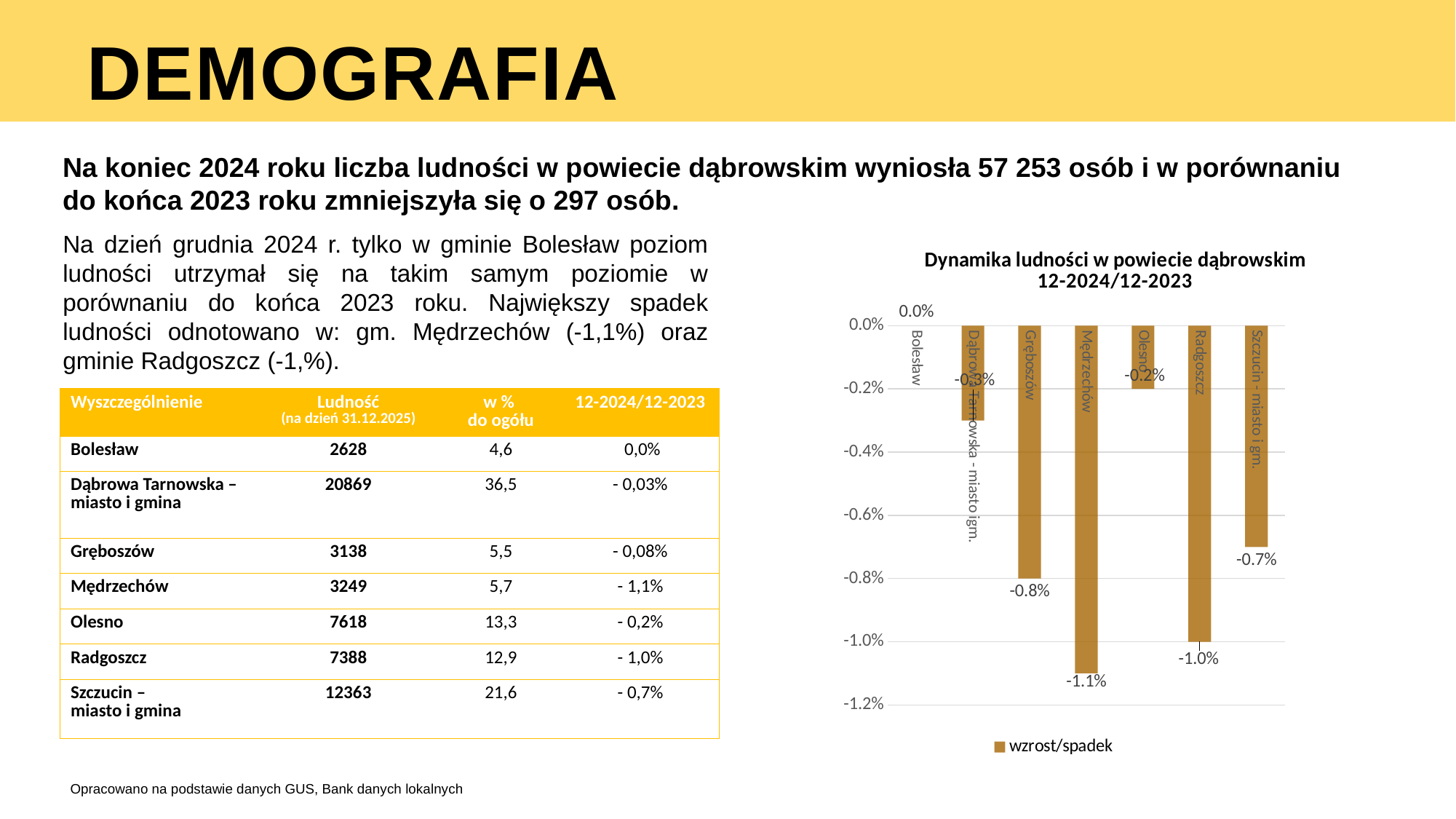

DEMOGRAFIA
Na koniec 2024 roku liczba ludności w powiecie dąbrowskim wyniosła 57 253 osób i w porównaniu do końca 2023 roku zmniejszyła się o 297 osób.
Na dzień grudnia 2024 r. tylko w gminie Bolesław poziom ludności utrzymał się na takim samym poziomie w porównaniu do końca 2023 roku. Największy spadek ludności odnotowano w: gm. Mędrzechów (-1,1%) oraz gminie Radgoszcz (-1,%).

### Chart: Dynamika ludności w powiecie dąbrowskim 12-2024/12-2023

| Category | wzrost/spadek |
|---|---|
| Bolesław | 0.0 |
| Dąbrowa Tarnowska - miasto igm. | -0.003 |
| Gręboszów | -0.008 |
| Mędrzechów | -0.011 |
| Olesno | -0.002 |
| Radgoszcz | -0.01 |
| Szczucin - miasto i gm. | -0.007 |
| Wyszczególnienie | Ludność (na dzień 31.12.2025) | w % do ogółu | 12-2024/12-2023 |
| --- | --- | --- | --- |
| Bolesław | 2628 | 4,6 | 0,0% |
| Dąbrowa Tarnowska – miasto i gmina | 20869 | 36,5 | - 0,03% |
| Gręboszów | 3138 | 5,5 | - 0,08% |
| Mędrzechów | 3249 | 5,7 | - 1,1% |
| Olesno | 7618 | 13,3 | - 0,2% |
| Radgoszcz | 7388 | 12,9 | - 1,0% |
| Szczucin – miasto i gmina | 12363 | 21,6 | - 0,7% |
Opracowano na podstawie danych GUS, Bank danych lokalnych